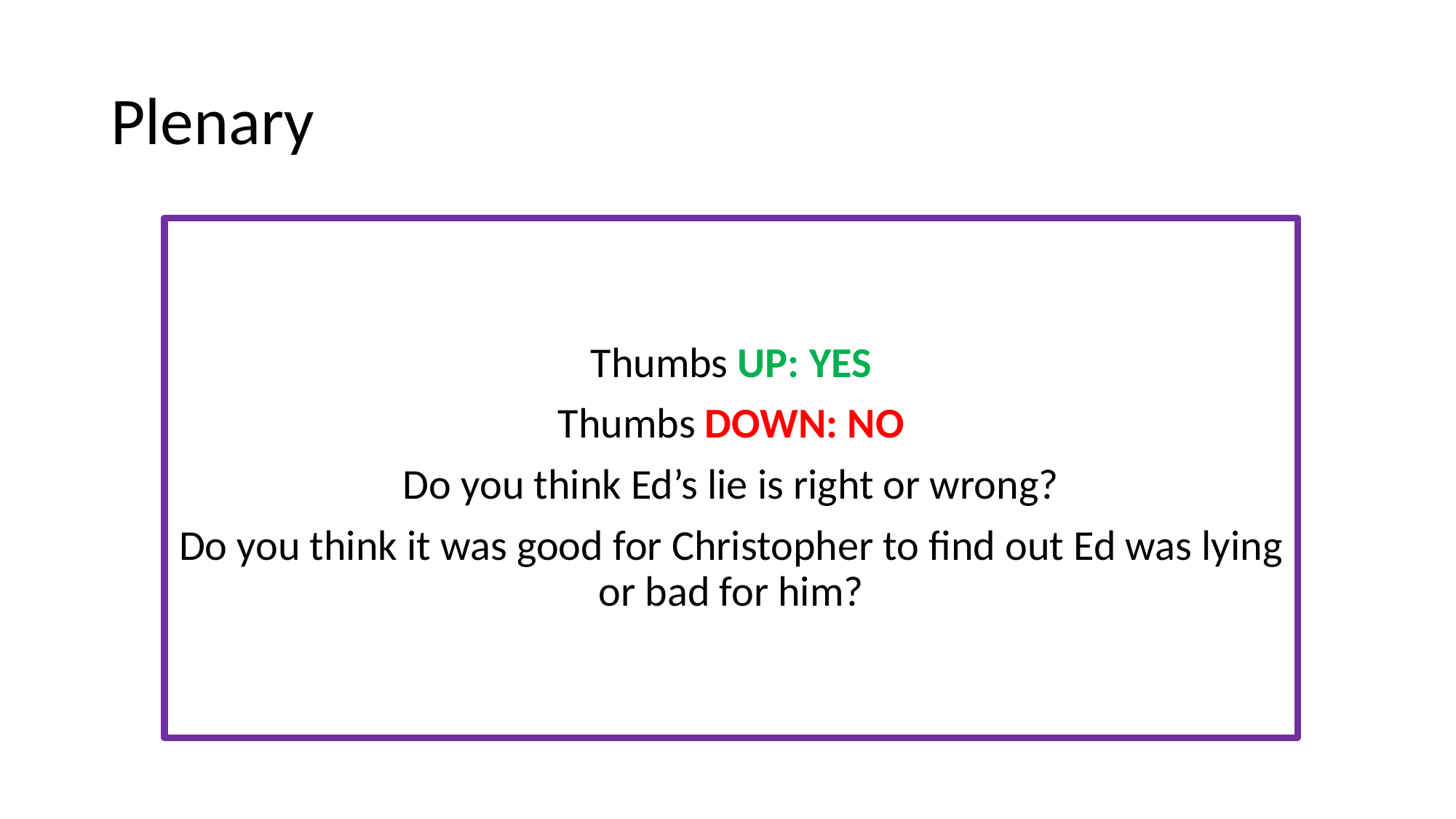

# Plenary
Thumbs UP: YES
Thumbs DOWN: NO
Do you think Ed’s lie is right or wrong?
Do you think it was good for Christopher to find out Ed was lying or bad for him?